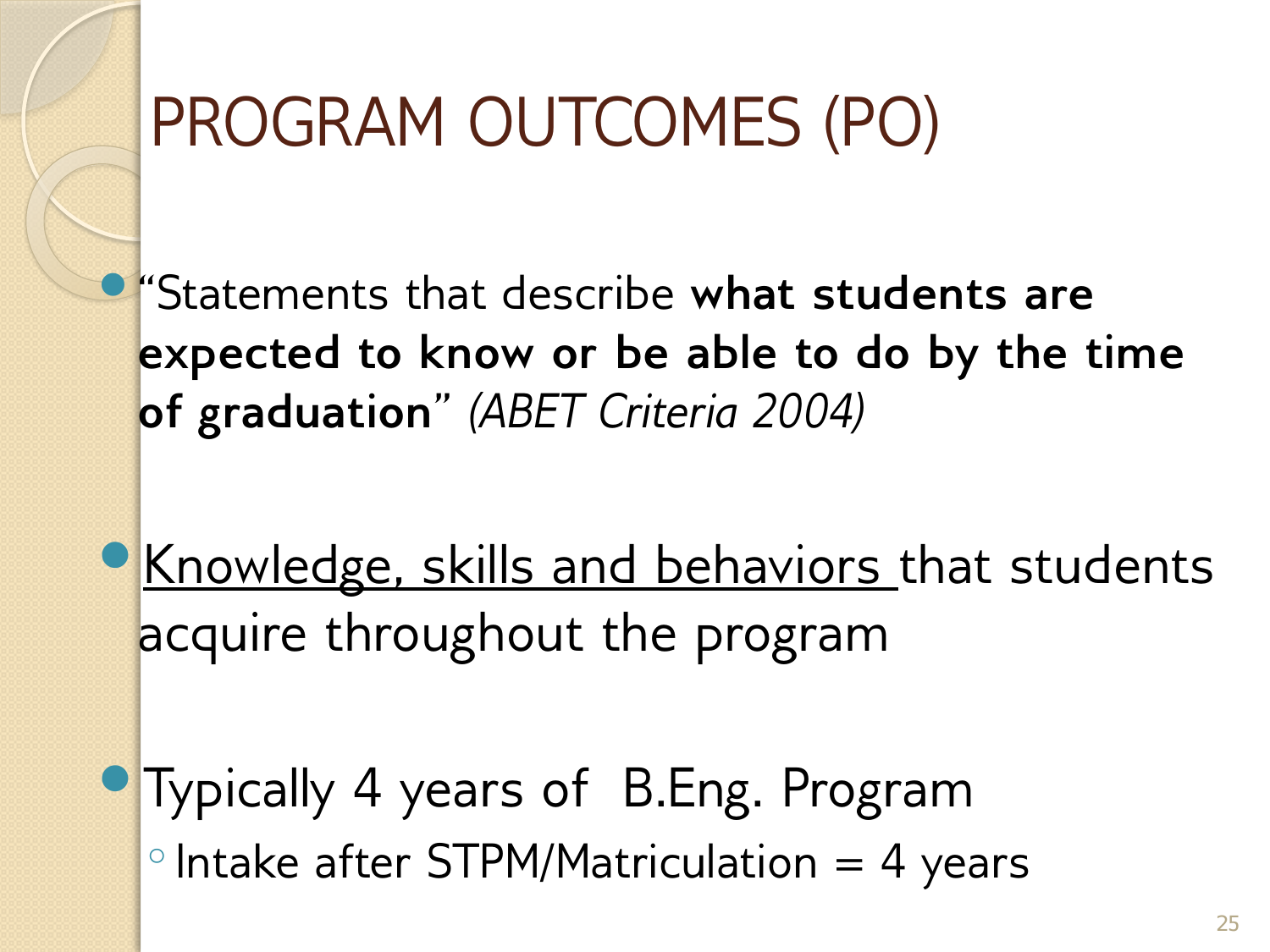

# PROGRAM OUTCOMES (PO)
“Statements that describe what students are expected to know or be able to do by the time of graduation” (ABET Criteria 2004)

Knowledge, skills and behaviors that students acquire throughout the program

Typically 4 years of  B.Eng. Program
Intake after STPM/Matriculation = 4 years
25